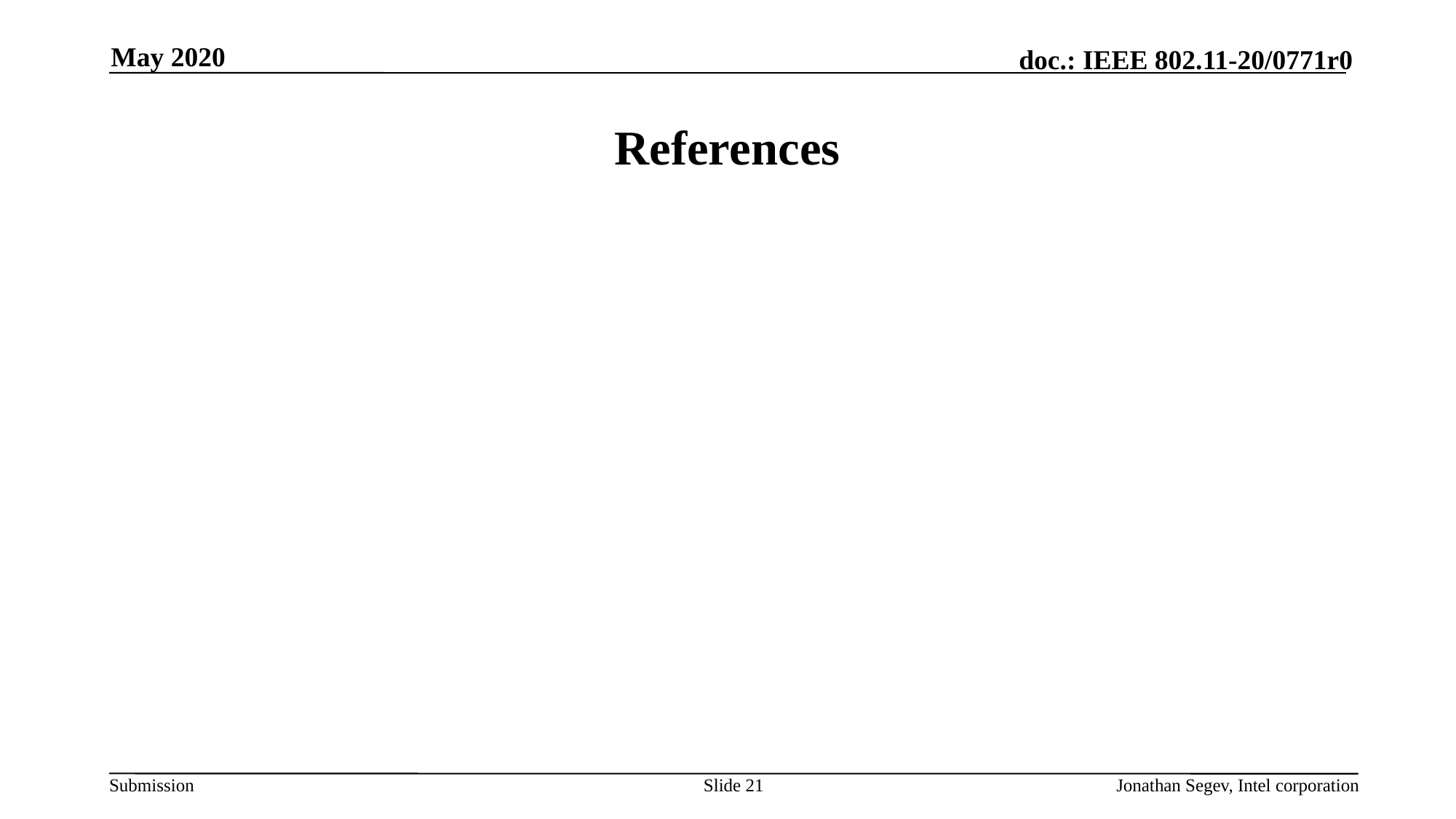

May 2020
# References

Slide 21
Jonathan Segev, Intel corporation